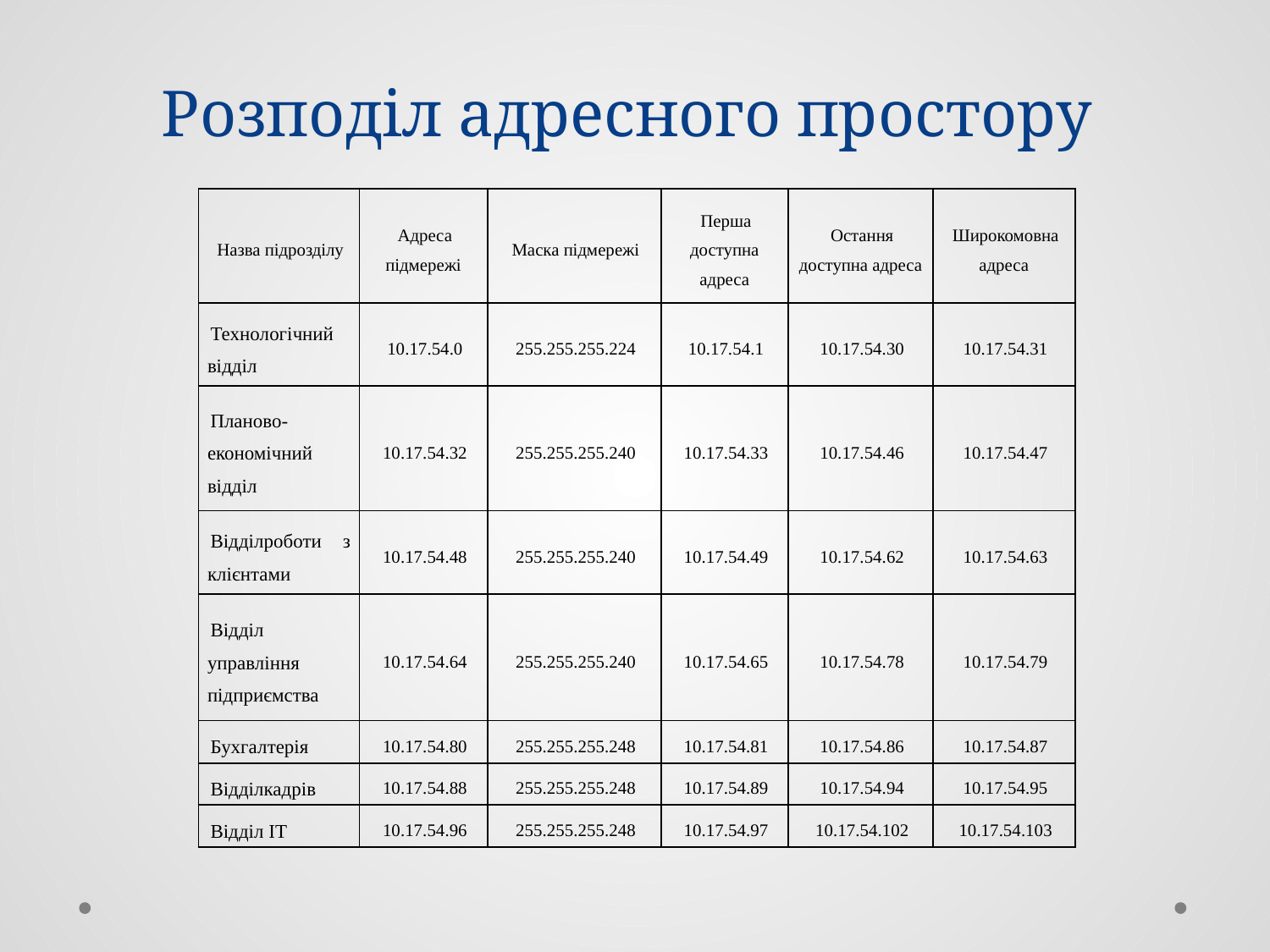

# Розподіл адресного простору
| Назва підрозділу | Адреса підмережі | Маска підмережі | Перша доступна адреса | Остання доступна адреса | Широкомовна адреса |
| --- | --- | --- | --- | --- | --- |
| Технологічний відділ | 10.17.54.0 | 255.255.255.224 | 10.17.54.1 | 10.17.54.30 | 10.17.54.31 |
| Планово-економічний відділ | 10.17.54.32 | 255.255.255.240 | 10.17.54.33 | 10.17.54.46 | 10.17.54.47 |
| Відділроботи з клієнтами | 10.17.54.48 | 255.255.255.240 | 10.17.54.49 | 10.17.54.62 | 10.17.54.63 |
| Відділ управління підприємства | 10.17.54.64 | 255.255.255.240 | 10.17.54.65 | 10.17.54.78 | 10.17.54.79 |
| Бухгалтерія | 10.17.54.80 | 255.255.255.248 | 10.17.54.81 | 10.17.54.86 | 10.17.54.87 |
| Відділкадрів | 10.17.54.88 | 255.255.255.248 | 10.17.54.89 | 10.17.54.94 | 10.17.54.95 |
| Відділ ІТ | 10.17.54.96 | 255.255.255.248 | 10.17.54.97 | 10.17.54.102 | 10.17.54.103 |